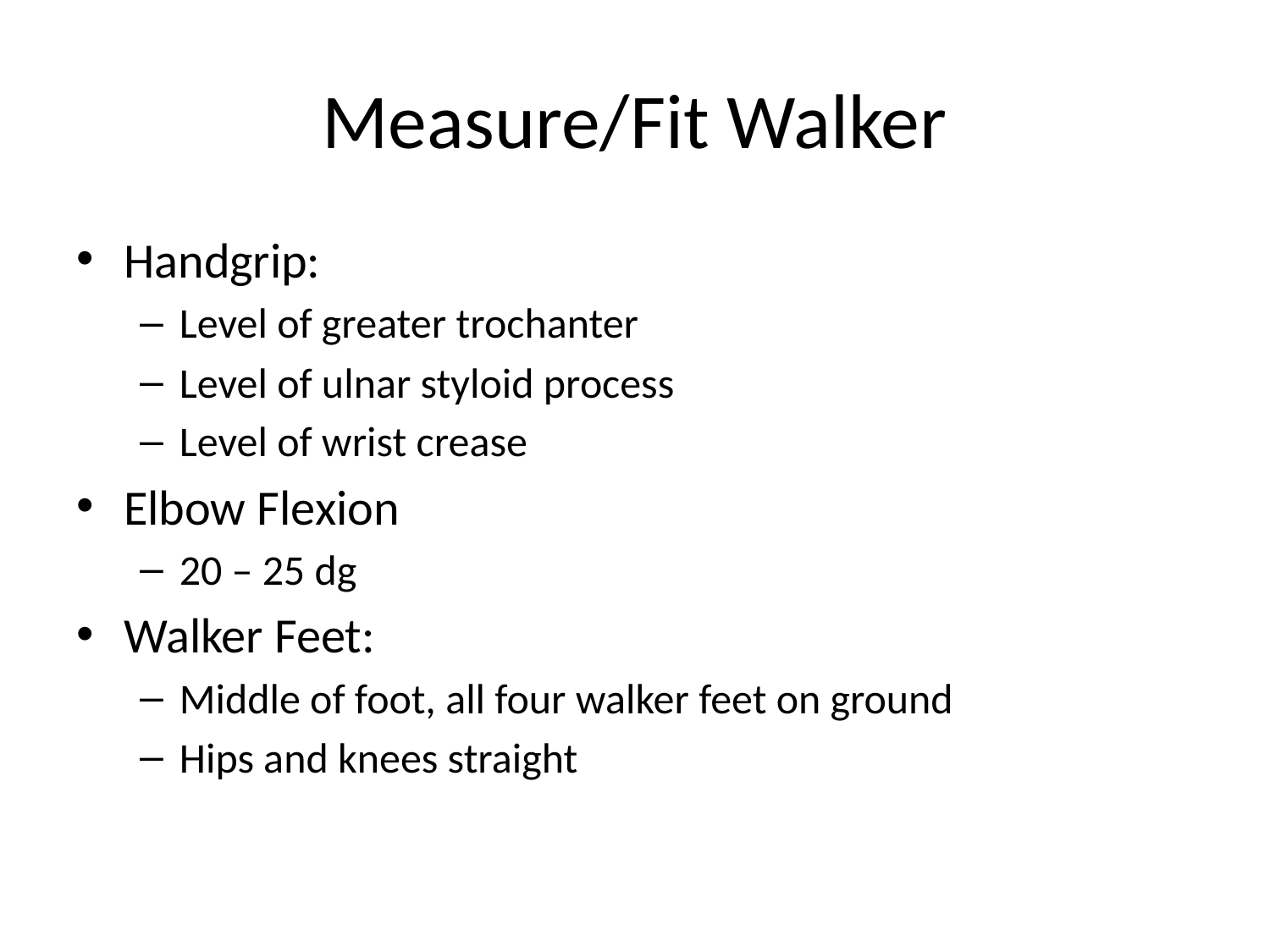

# Measure/Fit Walker
Handgrip:
Level of greater trochanter
Level of ulnar styloid process
Level of wrist crease
Elbow Flexion
20 – 25 dg
Walker Feet:
Middle of foot, all four walker feet on ground
Hips and knees straight